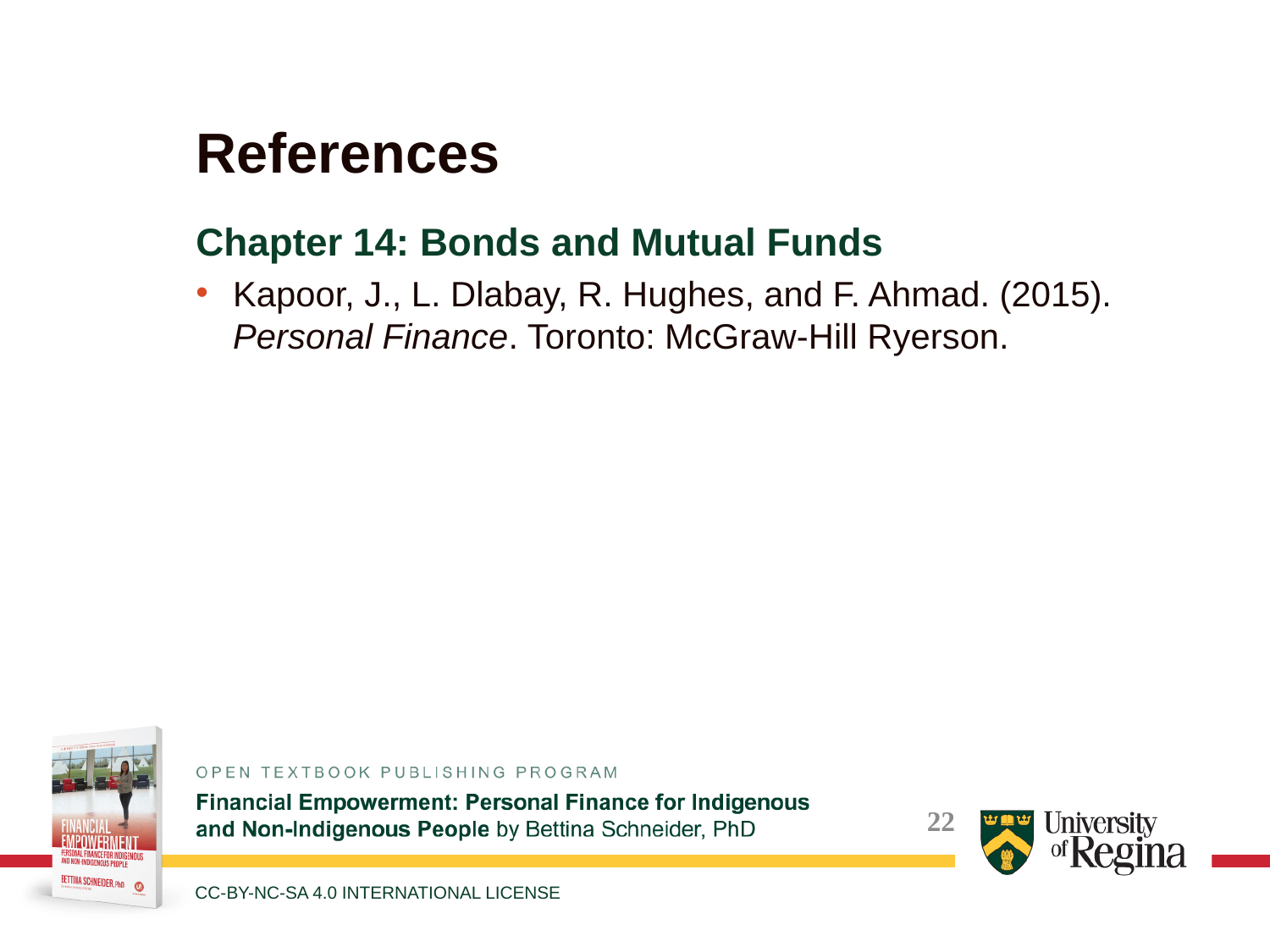

# References
Chapter 14: Bonds and Mutual Funds
Kapoor, J., L. Dlabay, R. Hughes, and F. Ahmad. (2015). Personal Finance. Toronto: McGraw-Hill Ryerson.

22
CC-BY-NC-SA 4.0 INTERNATIONAL LICENSE